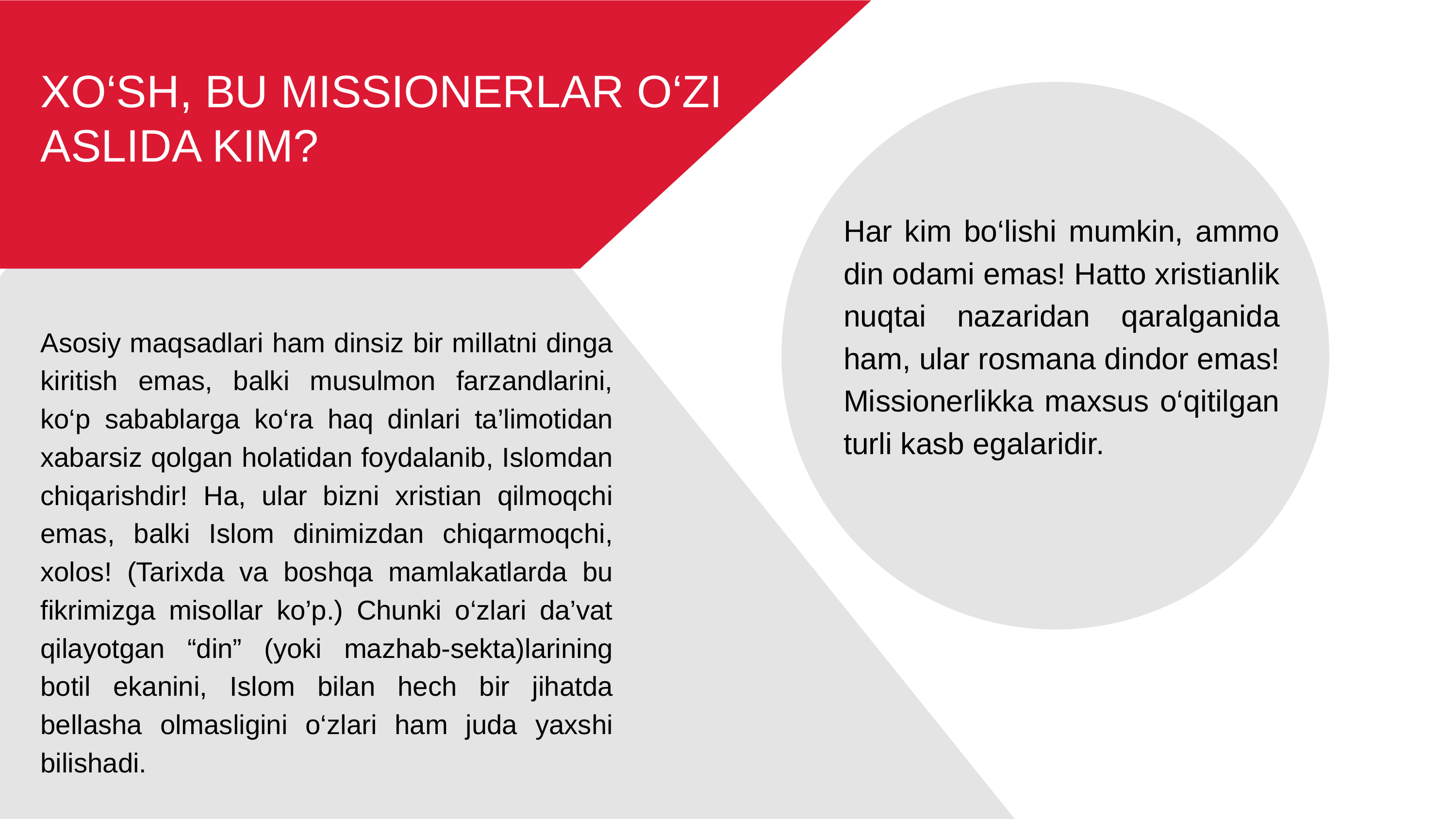

XO‘SH, BU MISSIONERLAR O‘ZI ASLIDA KIM?

Har kim bo‘lishi mumkin, ammo din odami emas! Hatto xristianlik nuqtai nazaridan qaralganida ham, ular rosmana dindor emas! Missionerlikka maxsus o‘qitilgan turli kasb egalaridir.
Asosiy maqsadlari ham dinsiz bir millatni dinga kiritish emas, balki musulmon farzandlarini, ko‘p sabablarga ko‘ra haq dinlari ta’limotidan xabarsiz qolgan holatidan foydalanib, Islomdan chiqarishdir! Ha, ular bizni xristian qilmoqchi emas, balki Islom dinimizdan chiqarmoqchi, xolos! (Tarixda va boshqa mamlakatlarda bu fikrimizga misollar ko’p.) Chunki o‘zlari da’vat qilayotgan “din” (yoki mazhab-sekta)larining botil ekanini, Islom bilan hech bir jihatda bellasha olmasligini o‘zlari ham juda yaxshi bilishadi.
TATU